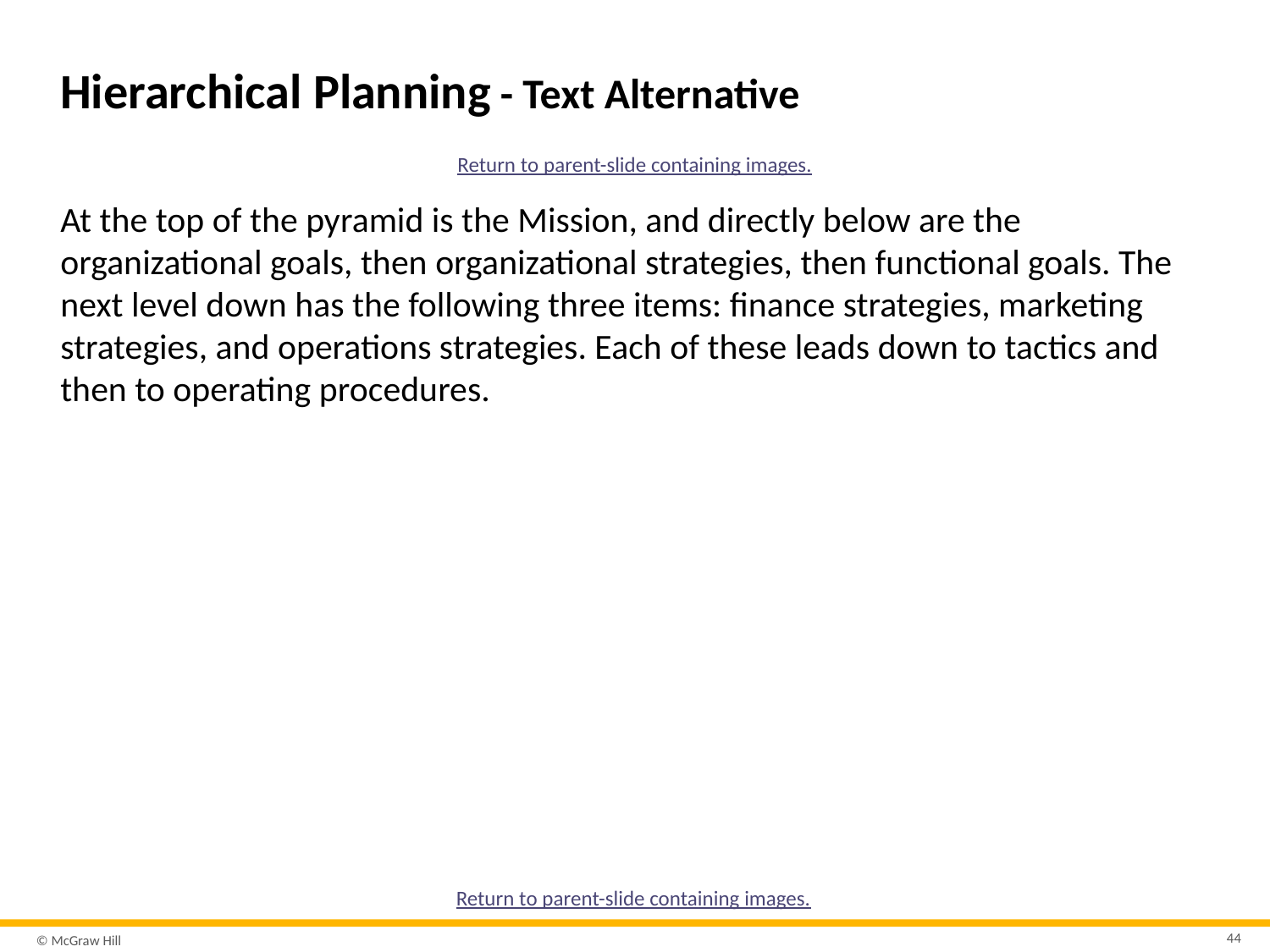

# Hierarchical Planning - Text Alternative
Return to parent-slide containing images.
At the top of the pyramid is the Mission, and directly below are the organizational goals, then organizational strategies, then functional goals. The next level down has the following three items: finance strategies, marketing strategies, and operations strategies. Each of these leads down to tactics and then to operating procedures.
Return to parent-slide containing images.